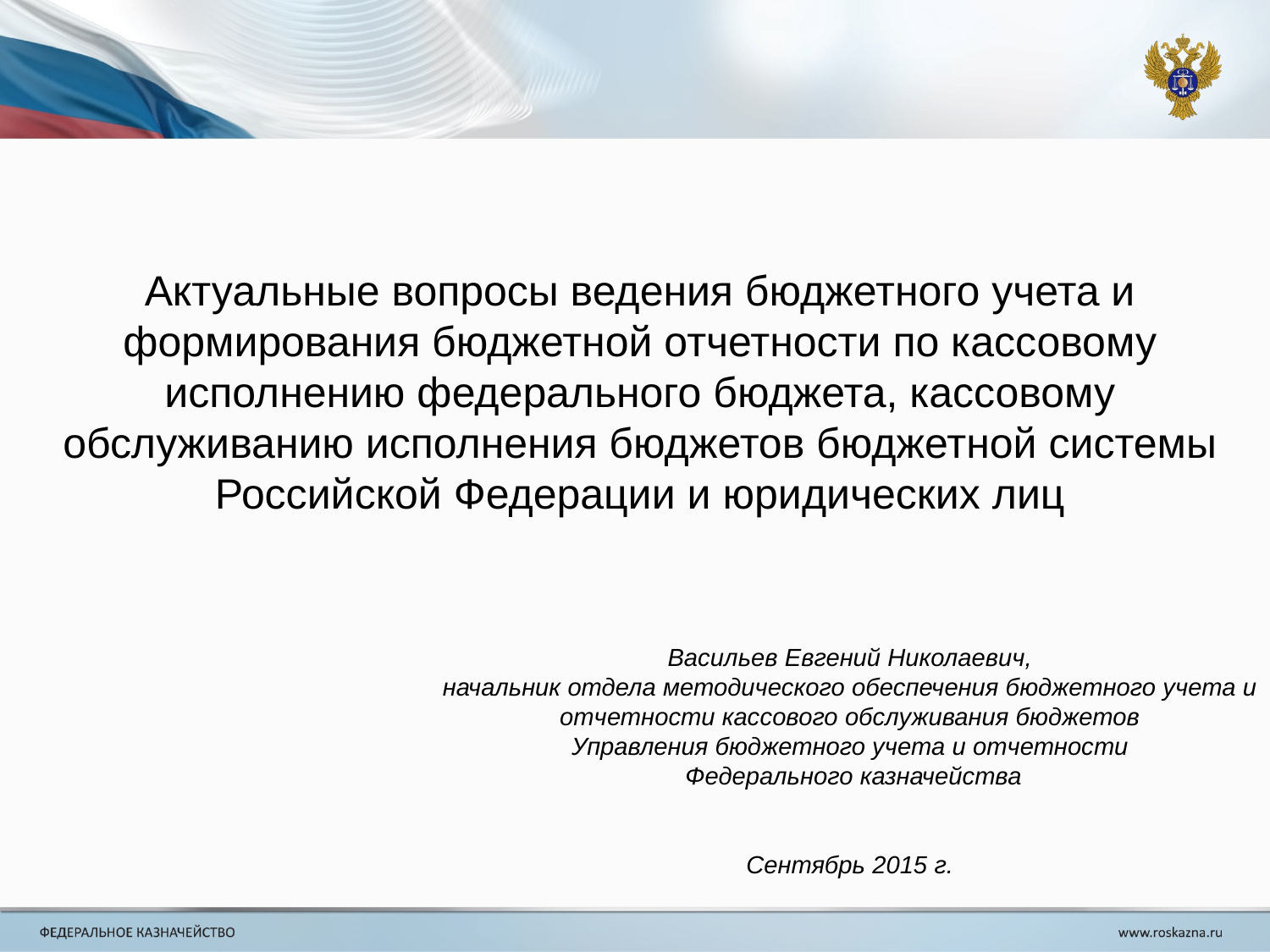

Актуальные вопросы ведения бюджетного учета и формирования бюджетной отчетности по кассовому исполнению федерального бюджета, кассовому обслуживанию исполнения бюджетов бюджетной системы Российской Федерации и юридических лиц

Васильев Евгений Николаевич,
начальник отдела методического обеспечения бюджетного учета и отчетности кассового обслуживания бюджетов
Управления бюджетного учета и отчетности
 Федерального казначейства

Сентябрь 2015 г.